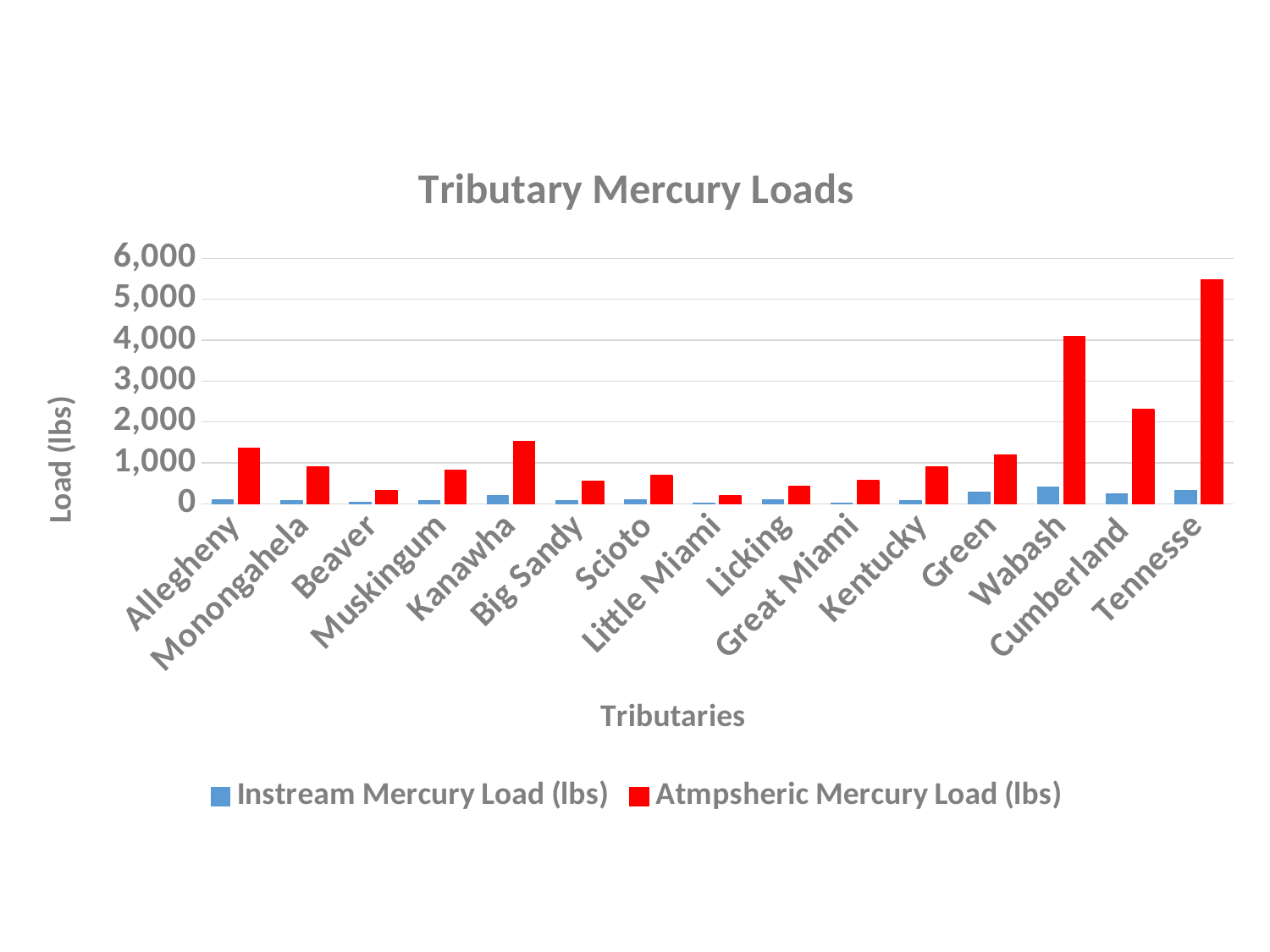

### Chart: Tributary Mercury Loads

| Category | Instream Mercury Load (lbs) | Atmpsheric Mercury Load (lbs) |
|---|---|---|
| Allegheny | 83.79164910315879 | 1356.5948838559761 |
| Monongahela | 75.07705603273426 | 900.9993916342439 |
| Beaver | 33.277007971921904 | 321.6985113790918 |
| Muskingum | 73.9030163671317 | 813.865399685841 |
| Kanawha | 186.89831456463077 | 1529.9592356999242 |
| Big Sandy | 74.15385253708179 | 557.0670935179633 |
| Scioto | 93.04155165875942 | 687.1294591636691 |
| Little Miami | 14.035947172789642 | 190.06317284248115 |
| Licking | 100.20933010282369 | 423.3556832547752 |
| Great Miami | 17.890578978465225 | 559.6606005474414 |
| Kentucky | 77.24739448667525 | 894.3914171275067 |
| Green | 285.12427952873946 | 1197.3987552778708 |
| Wabash | 406.2060977706838 | 4087.849290146652 |
| Cumberland  | 236.45848692216794 | 2299.0310947432936 |
| Tennesse | 323.7479563131625 | 5482.22785811401 |